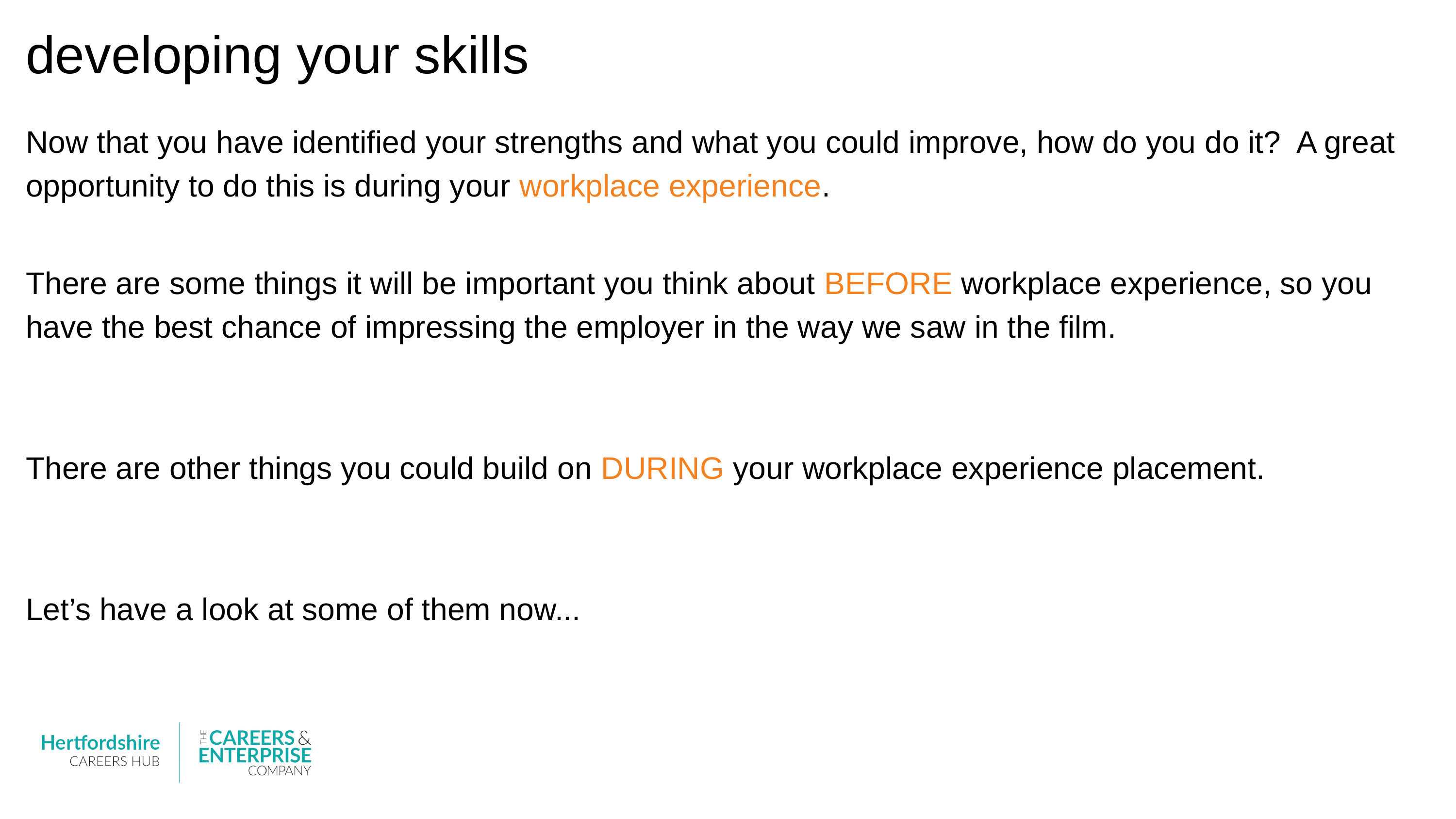

developing your skills
Now that you have identified your strengths and what you could improve, how do you do it?  A great opportunity to do this is during your workplace experience.
There are some things it will be important you think about BEFORE workplace experience, so you have the best chance of impressing the employer in the way we saw in the film.
There are other things you could build on DURING your workplace experience placement.
Let’s have a look at some of them now...